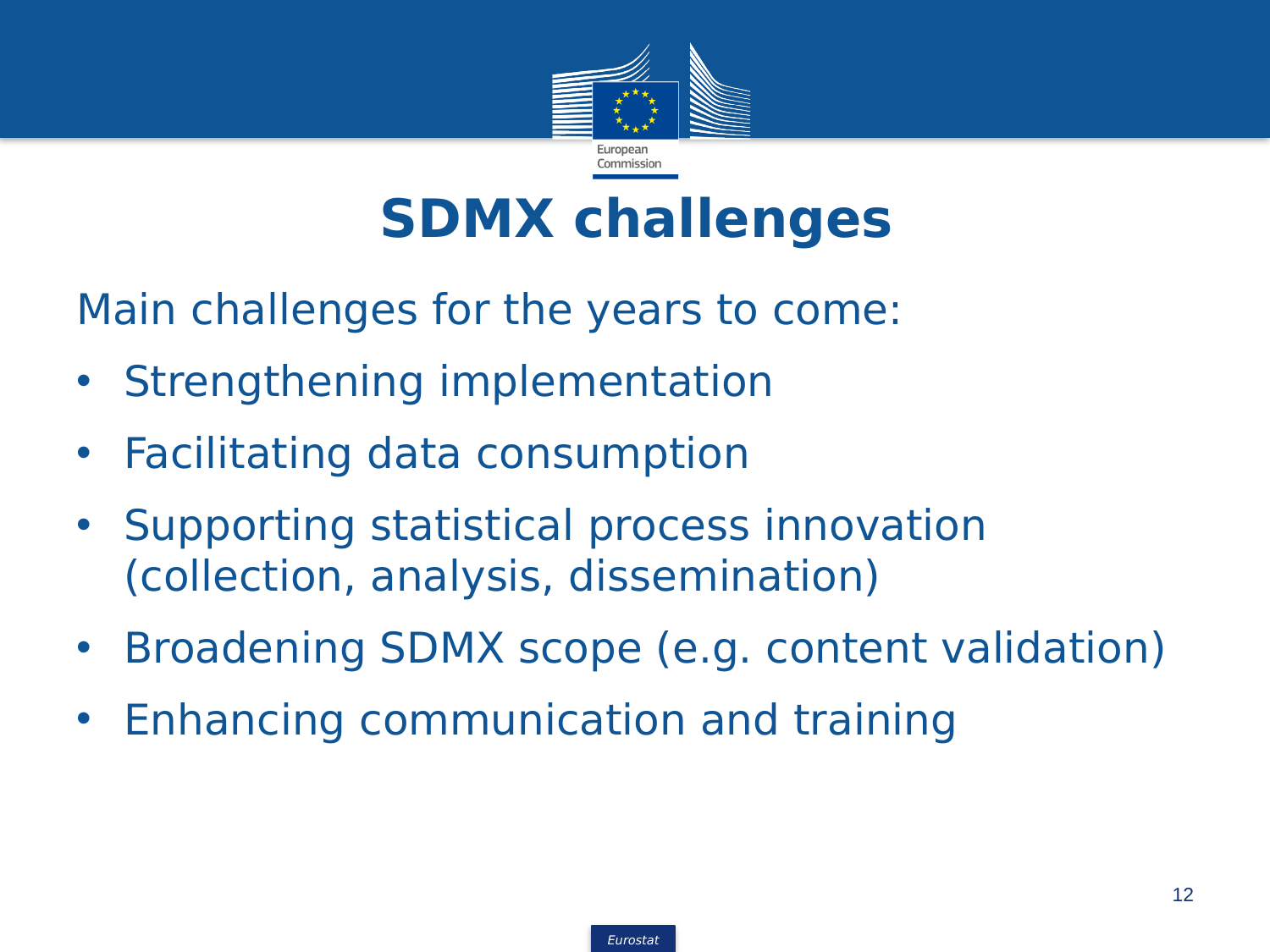

# SDMX challenges
Main challenges for the years to come:
Strengthening implementation
Facilitating data consumption
Supporting statistical process innovation (collection, analysis, dissemination)
Broadening SDMX scope (e.g. content validation)
Enhancing communication and training
12